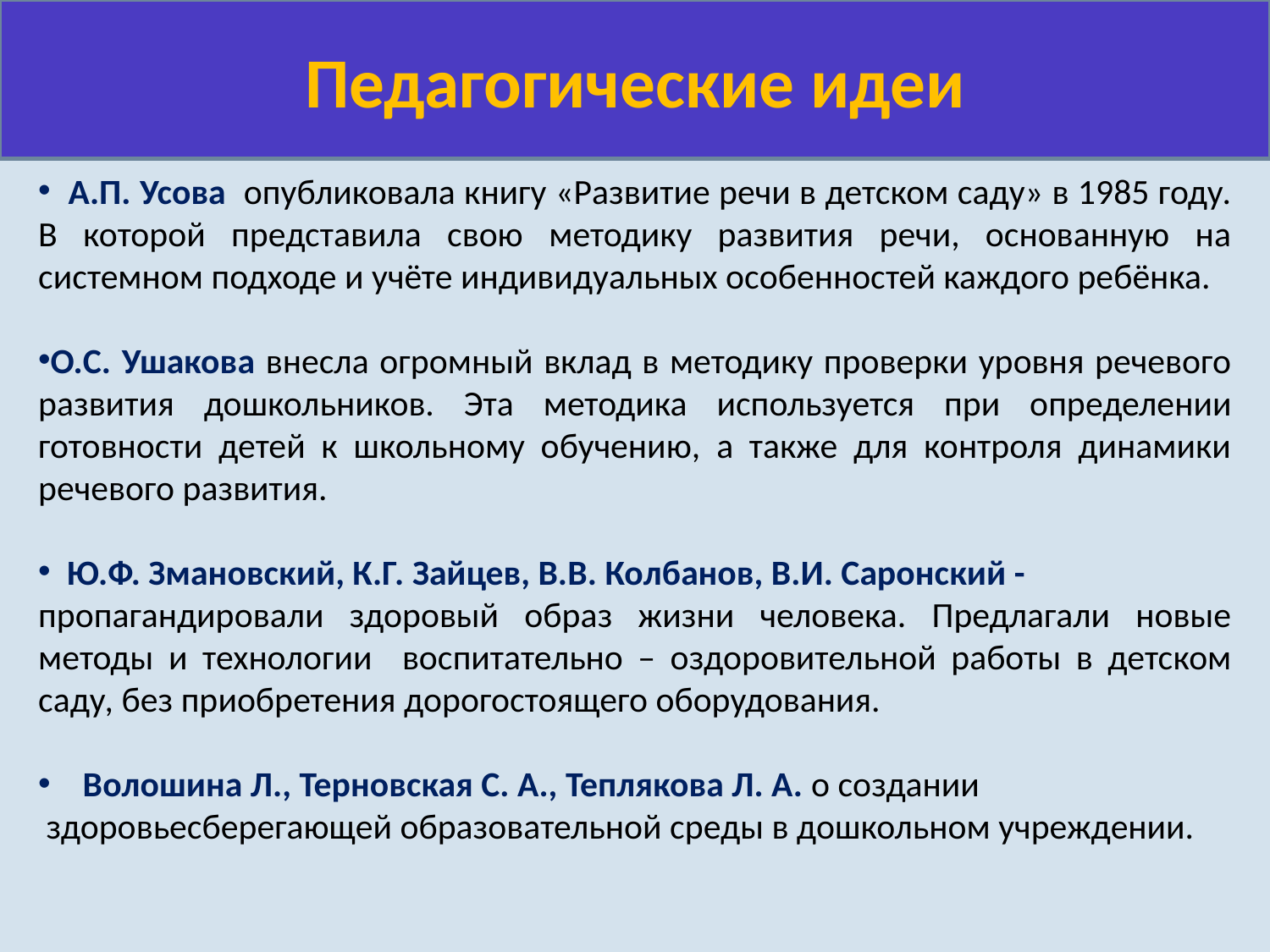

Педагогические идеи
  А.П. Усова  опубликовала книгу «Развитие речи в детском саду» в 1985 году. В которой представила свою методику развития речи, основанную на системном подходе и учёте индивидуальных особенностей каждого ребёнка.

О.С. Ушакова внесла огромный вклад в методику проверки уровня речевого развития дошкольников. Эта методика используется при определении готовности детей к школьному обучению, а также для контроля динамики речевого развития.

  Ю.Ф. Змановский, К.Г. Зайцев, В.В. Колбанов, В.И. Саронский -
пропагандировали здоровый образ жизни человека. Предлагали новые методы и технологии  воспитательно – оздоровительной работы в детском саду, без приобретения дорогостоящего оборудования.

    Волошина Л., Терновская С. А., Теплякова Л. А. о создании
 здоровьесберегающей образовательной среды в дошкольном учреждении.